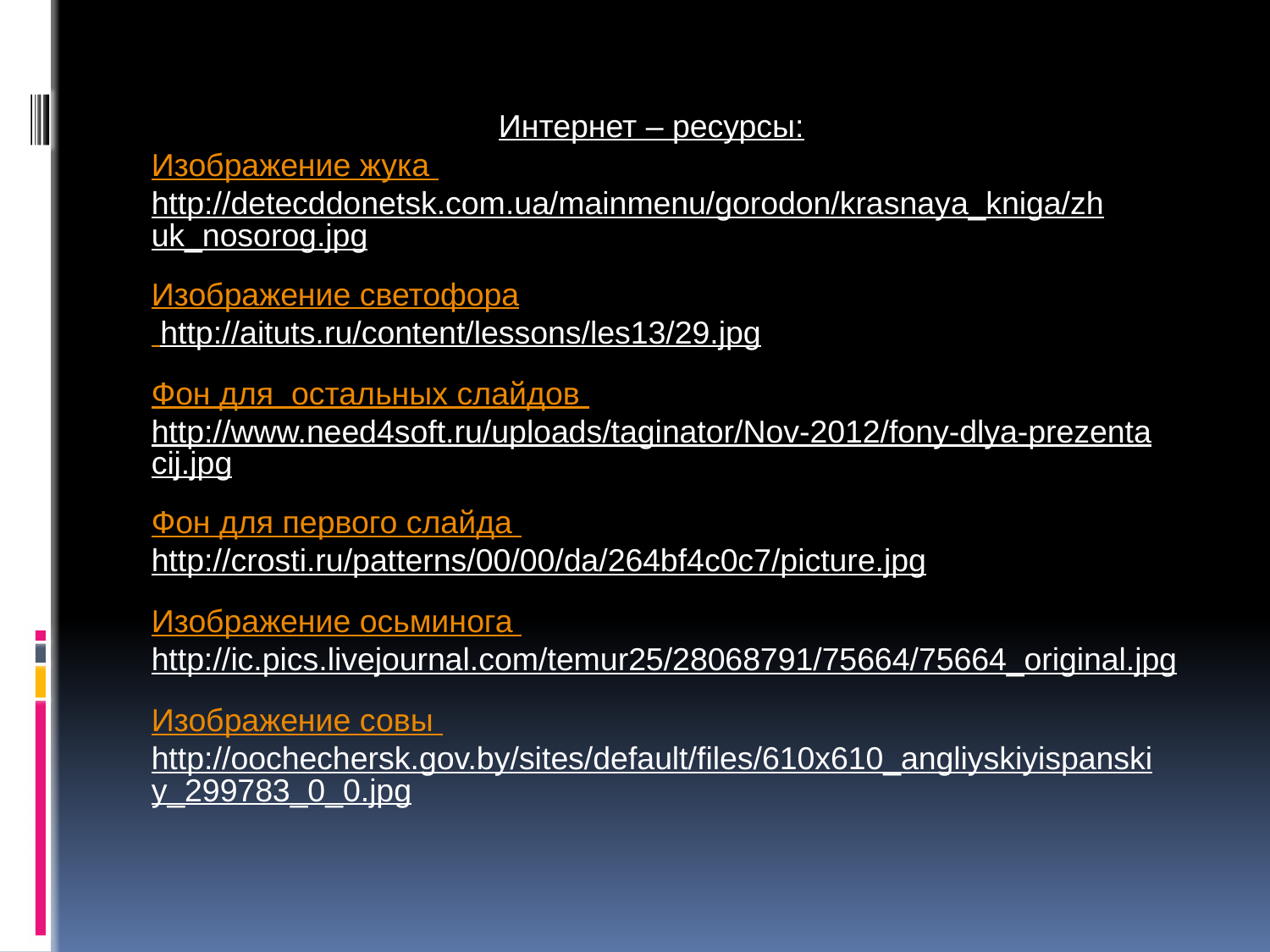

#
Интернет – ресурсы:
Изображение жука http://detecddonetsk.com.ua/mainmenu/gorodon/krasnaya_kniga/zhuk_nosorog.jpg
Изображение светофора
 http://aituts.ru/content/lessons/les13/29.jpg
Фон для  остальных слайдов http://www.need4soft.ru/uploads/taginator/Nov-2012/fony-dlya-prezentacij.jpg
Фон для первого слайда http://crosti.ru/patterns/00/00/da/264bf4c0c7/picture.jpg
Изображение осьминога http://ic.pics.livejournal.com/temur25/28068791/75664/75664_original.jpg
Изображение совы http://oochechersk.gov.by/sites/default/files/610x610_angliyskiyispanskiy_299783_0_0.jpg